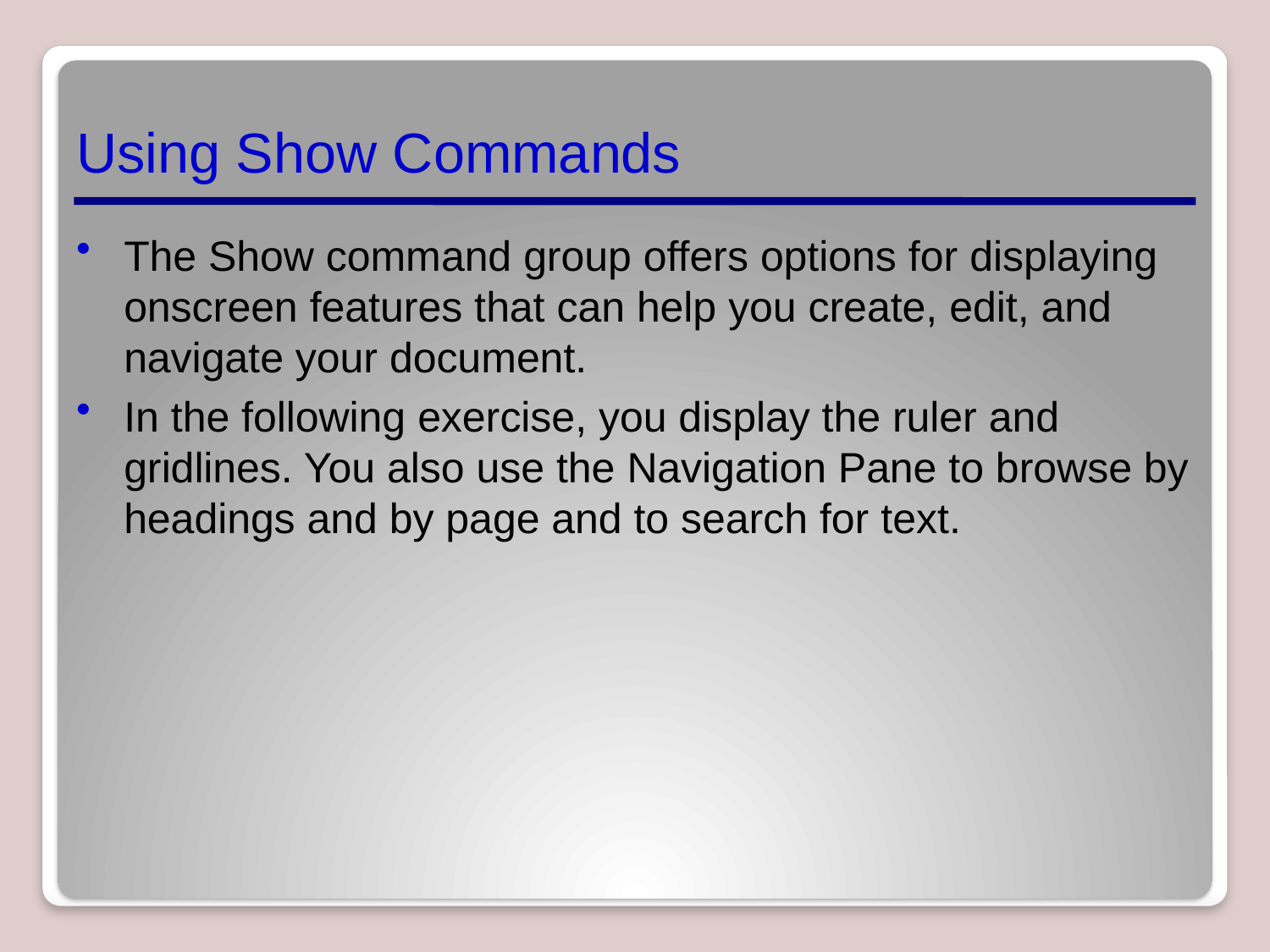

# Using Show Commands
The Show command group offers options for displaying onscreen features that can help you create, edit, and navigate your document.
In the following exercise, you display the ruler and gridlines. You also use the Navigation Pane to browse by headings and by page and to search for text.